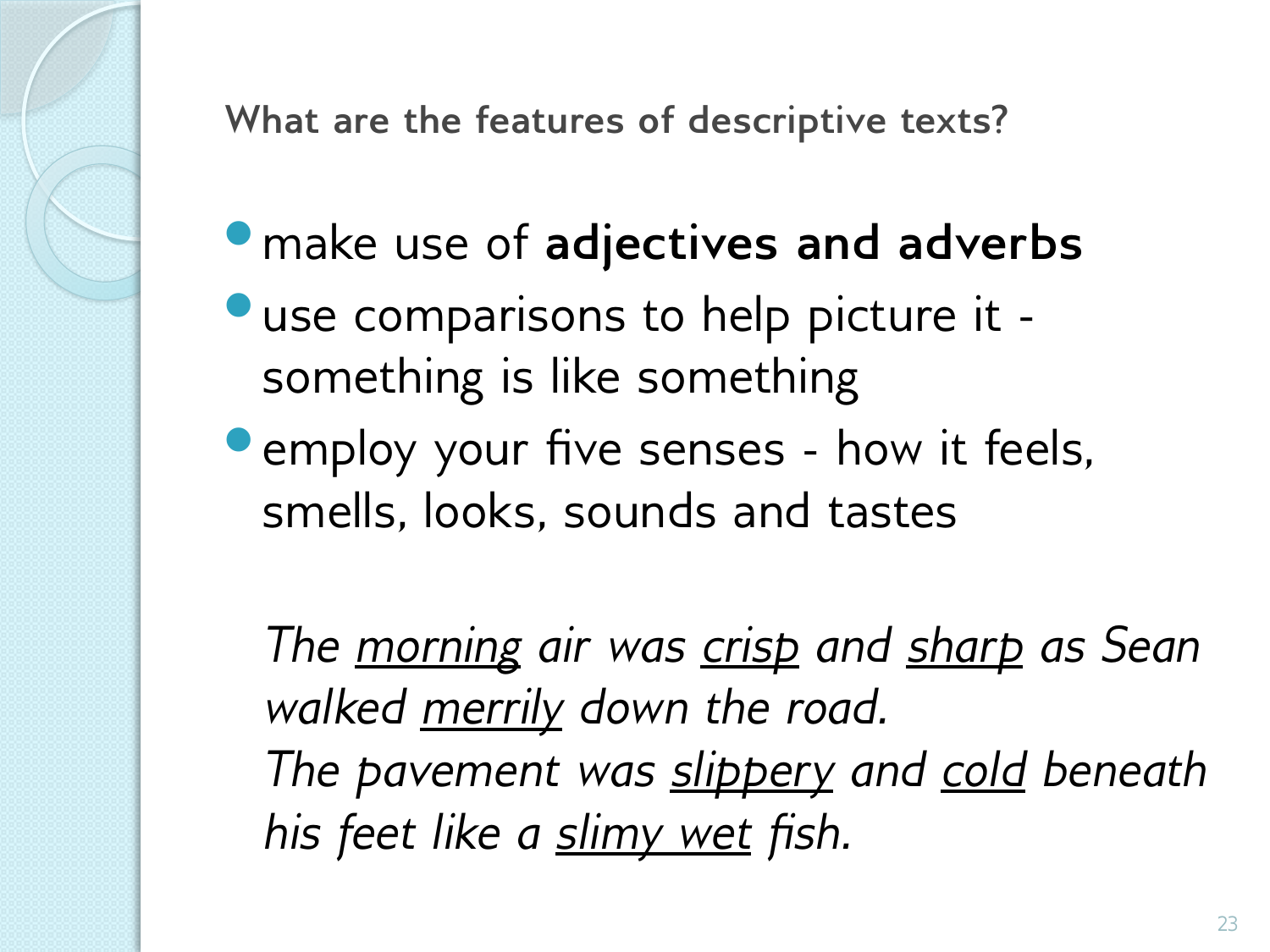

# What are the features of descriptive texts?
make use of adjectives and adverbs
use comparisons to help picture it - something is like something
employ your five senses - how it feels, smells, looks, sounds and tastes
The morning air was crisp and sharp as Sean walked merrily down the road.
The pavement was slippery and cold beneath his feet like a slimy wet fish.
23